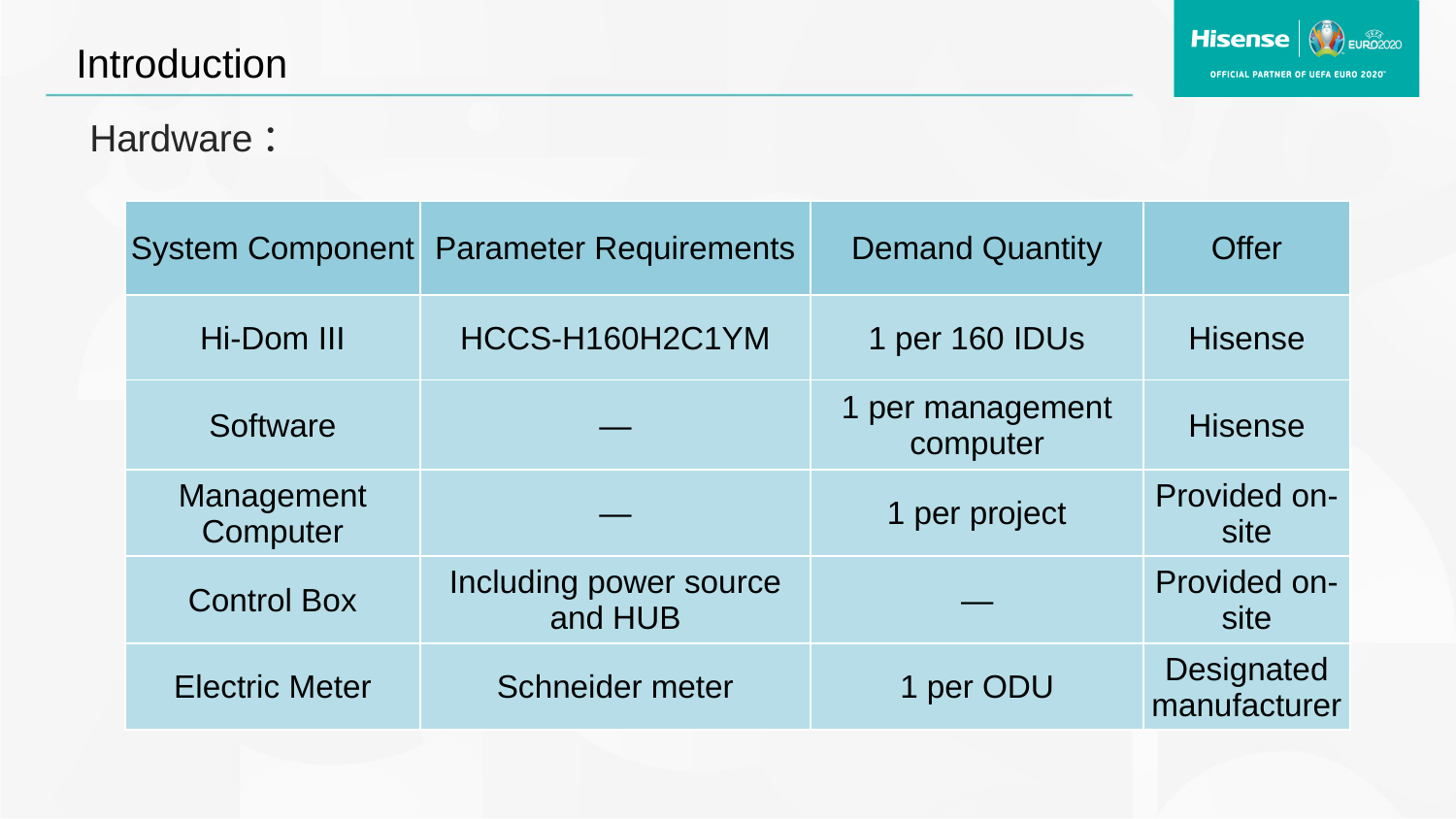

Introduction
Hardware：
| System Component | Parameter Requirements | Demand Quantity | Offer |
| --- | --- | --- | --- |
| Hi-Dom III | HCCS-H160H2C1YM | 1 per 160 IDUs | Hisense |
| Software | — | 1 per management computer | Hisense |
| Management Computer | — | 1 per project | Provided on-site |
| Control Box | Including power source and HUB | — | Provided on-site |
| Electric Meter | Schneider meter | 1 per ODU | Designated manufacturer |